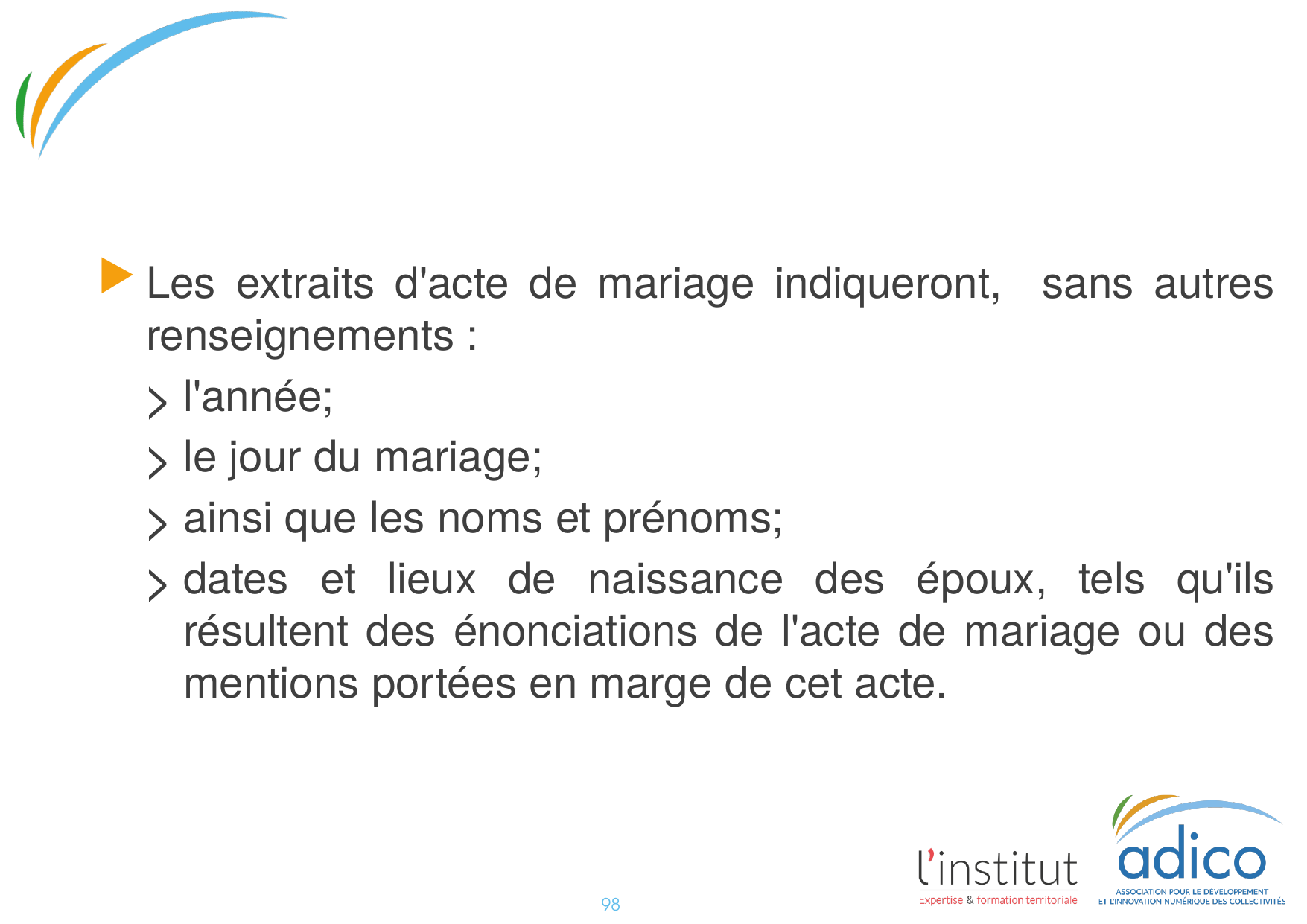

#

Les extraits d'acte de mariage indiqueront,  sans autres renseignements :
l'année;
le jour du mariage;
ainsi que les noms et prénoms;
dates et lieux de naissance des époux, tels qu'ils résultent des énonciations de l'acte de mariage ou des mentions portées en marge de cet acte.